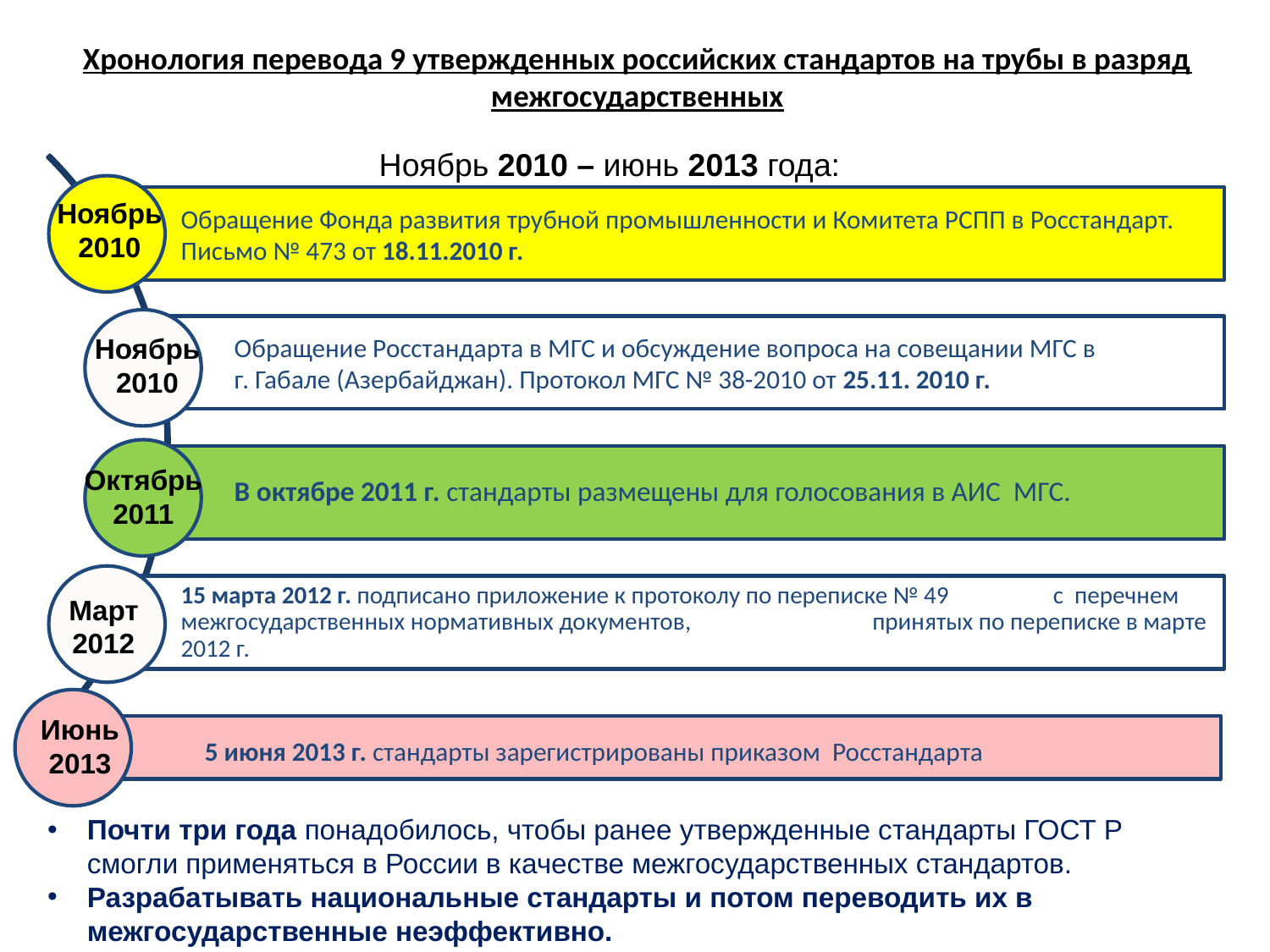

# Хронология перевода 9 утвержденных российских стандартов на трубы в разряд межгосударственных
Ноябрь 2010 – июнь 2013 года:

Обращение Фонда развития трубной промышленности и Комитета РСПП в Росстандарт. Письмо № 473 от 18.11.2010 г.
Обращение Росстандарта в МГС и обсуждение вопроса на совещании МГС в
г. Габале (Азербайджан). Протокол МГС № 38-2010 от 25.11. 2010 г.
В октябре 2011 г. стандарты размещены для голосования в АИС  МГС.
15 марта 2012 г. подписано приложение к протоколу по переписке № 49                   с  перечнем межгосударственных нормативных документов,                                 принятых по переписке в марте 2012 г.
Ноябрь 2010
Ноябрь 2010
Октябрь 2011
Март 2012

Июнь 2013
 5 июня 2013 г. стандарты зарегистрированы приказом  Росстандарта

Почти три года понадобилось, чтобы ранее утвержденные стандарты ГОСТ Р смогли применяться в России в качестве межгосударственных стандартов.
Разрабатывать национальные стандарты и потом переводить их в межгосударственные неэффективно.